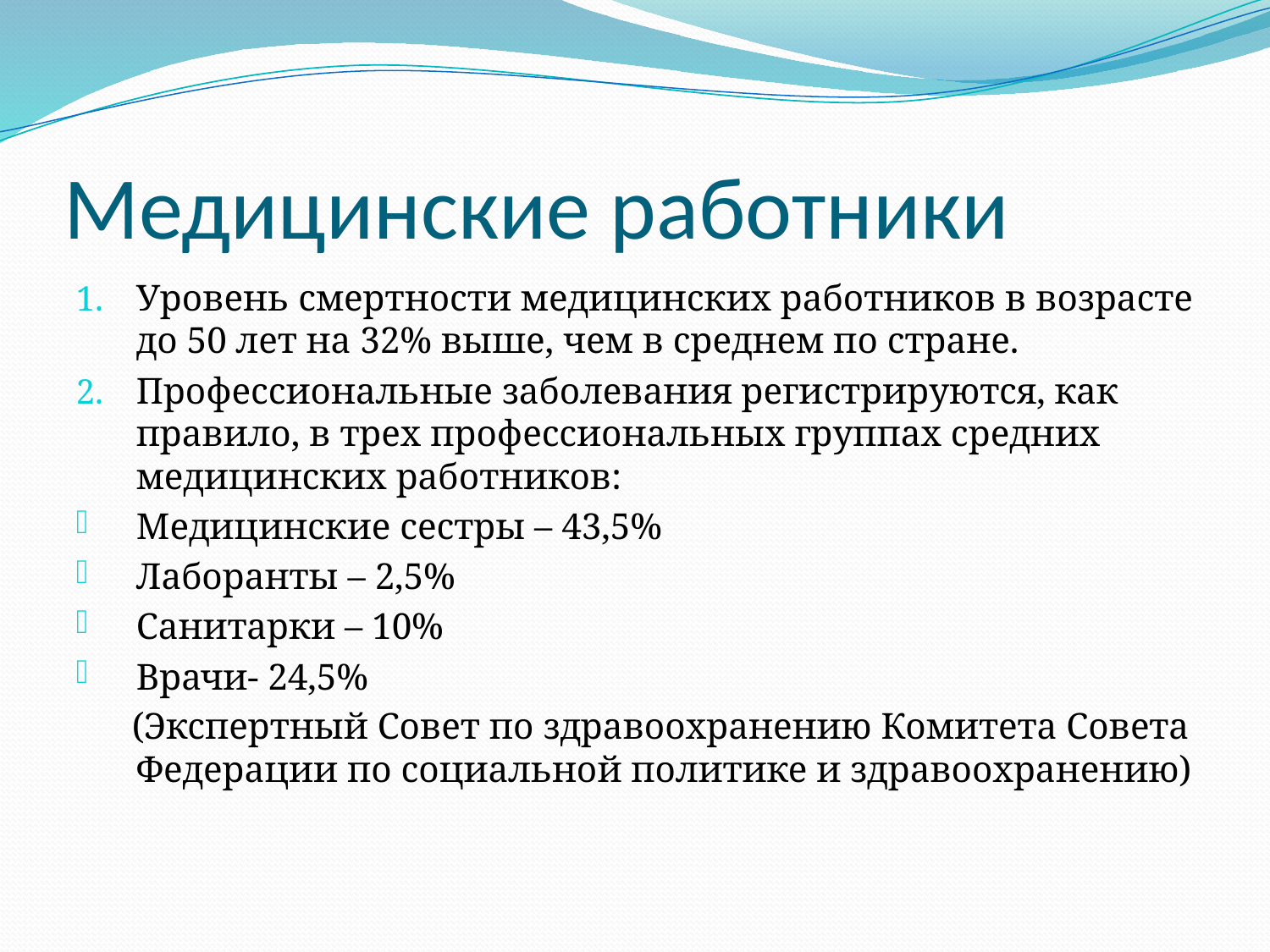

# Медицинские работники
Уровень смертности медицинских работников в возрасте до 50 лет на 32% выше, чем в среднем по стране.
Профессиональные заболевания регистрируются, как правило, в трех профессиональных группах средних медицинских работников:
Медицинские сестры – 43,5%
Лаборанты – 2,5%
Санитарки – 10%
Врачи- 24,5%
      (Экспертный Совет по здравоохранению Комитета Совета Федерации по социальной политике и здравоохранению)